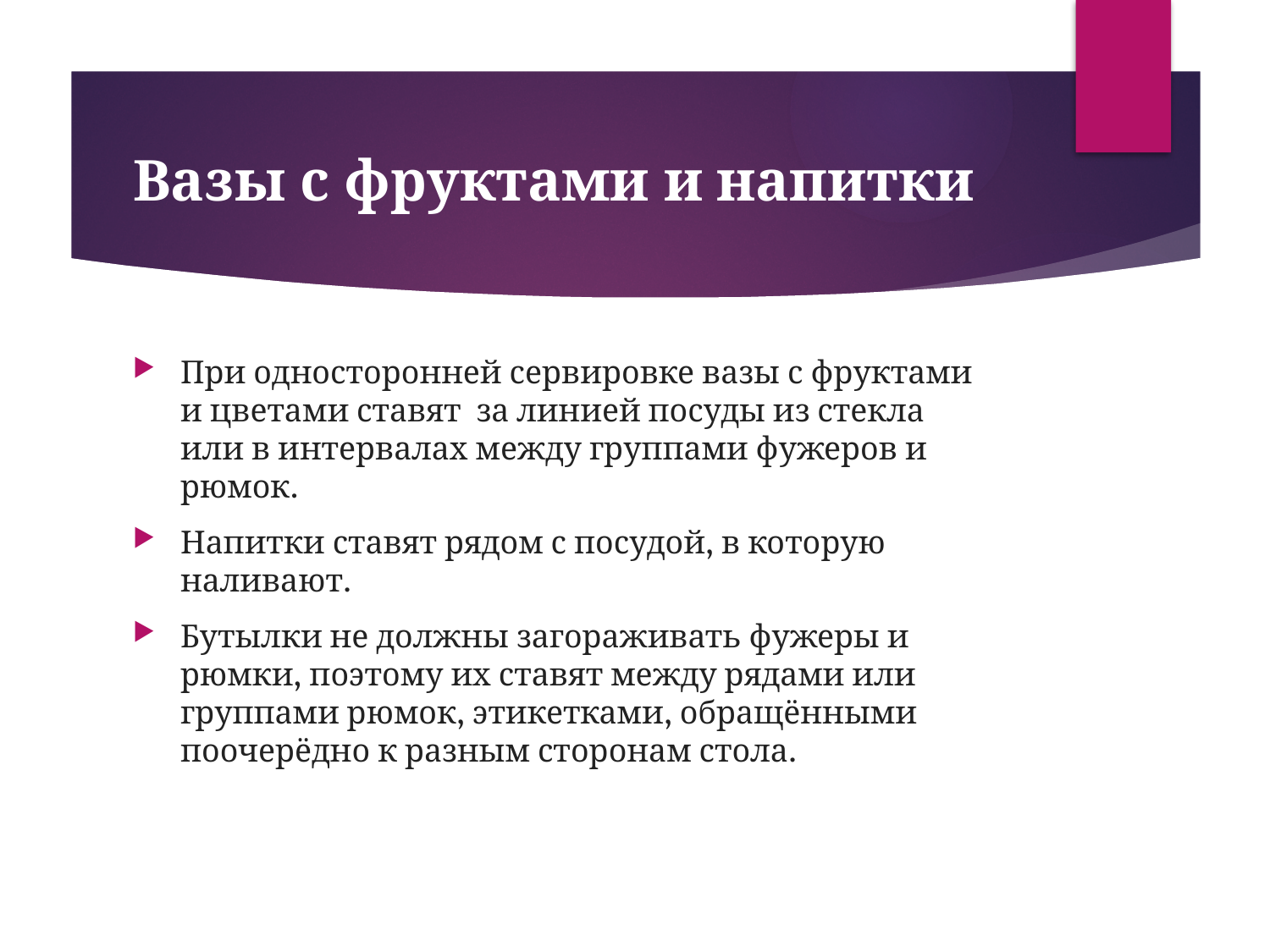

# Вазы с фруктами и напитки
При односторонней сервировке вазы с фруктами и цветами ставят  за линией посуды из стекла или в интервалах между группами фужеров и рюмок.
Напитки ставят рядом с посудой, в которую наливают.
Бутылки не должны загораживать фужеры и рюмки, поэтому их ставят между рядами или группами рюмок, этикетками, обращёнными поочерёдно к разным сторонам стола.